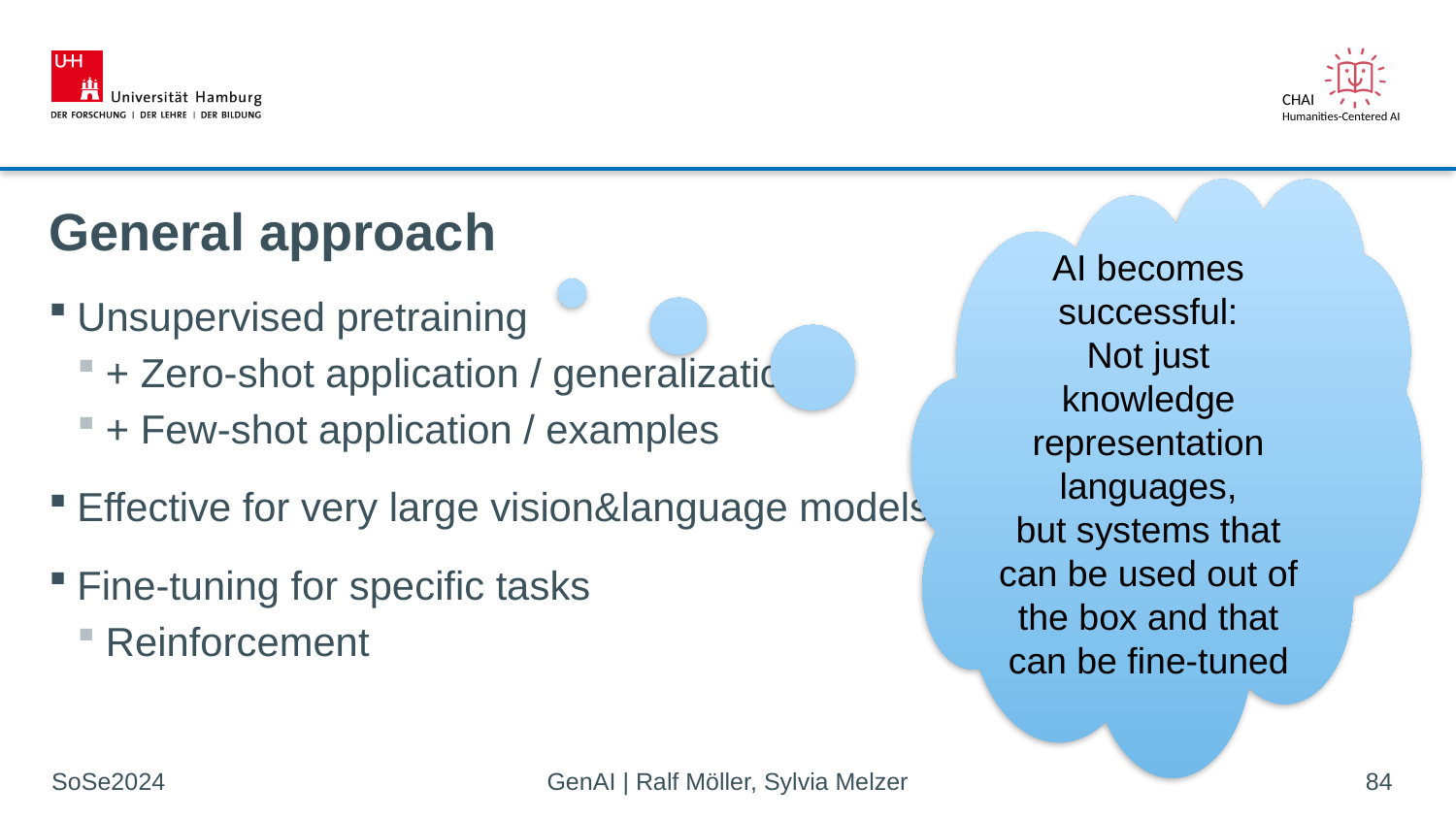

AI becomes successful:
Not just knowledge representation languages,
but systems that can be used out of the box and that can be fine-tuned
# General approach
Unsupervised pretraining
+ Zero-shot application / generalization
+ Few-shot application / examples
Effective for very large vision&language models
Fine-tuning for specific tasks
Reinforcement

SoSe2024
GenAI | Ralf Möller, Sylvia Melzer
84